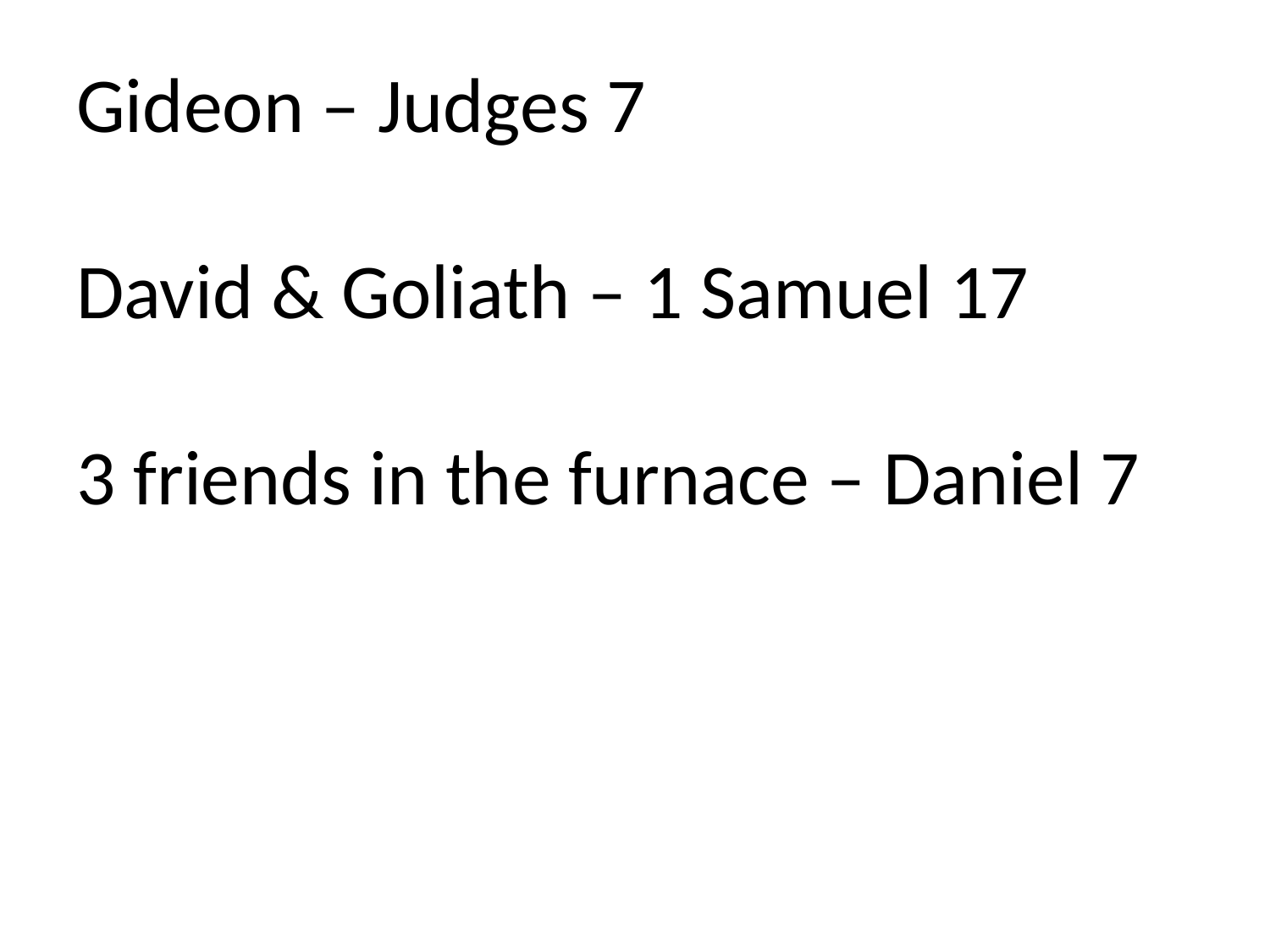

# Gideon – Judges 7 David & Goliath – 1 Samuel 17 3 friends in the furnace – Daniel 7